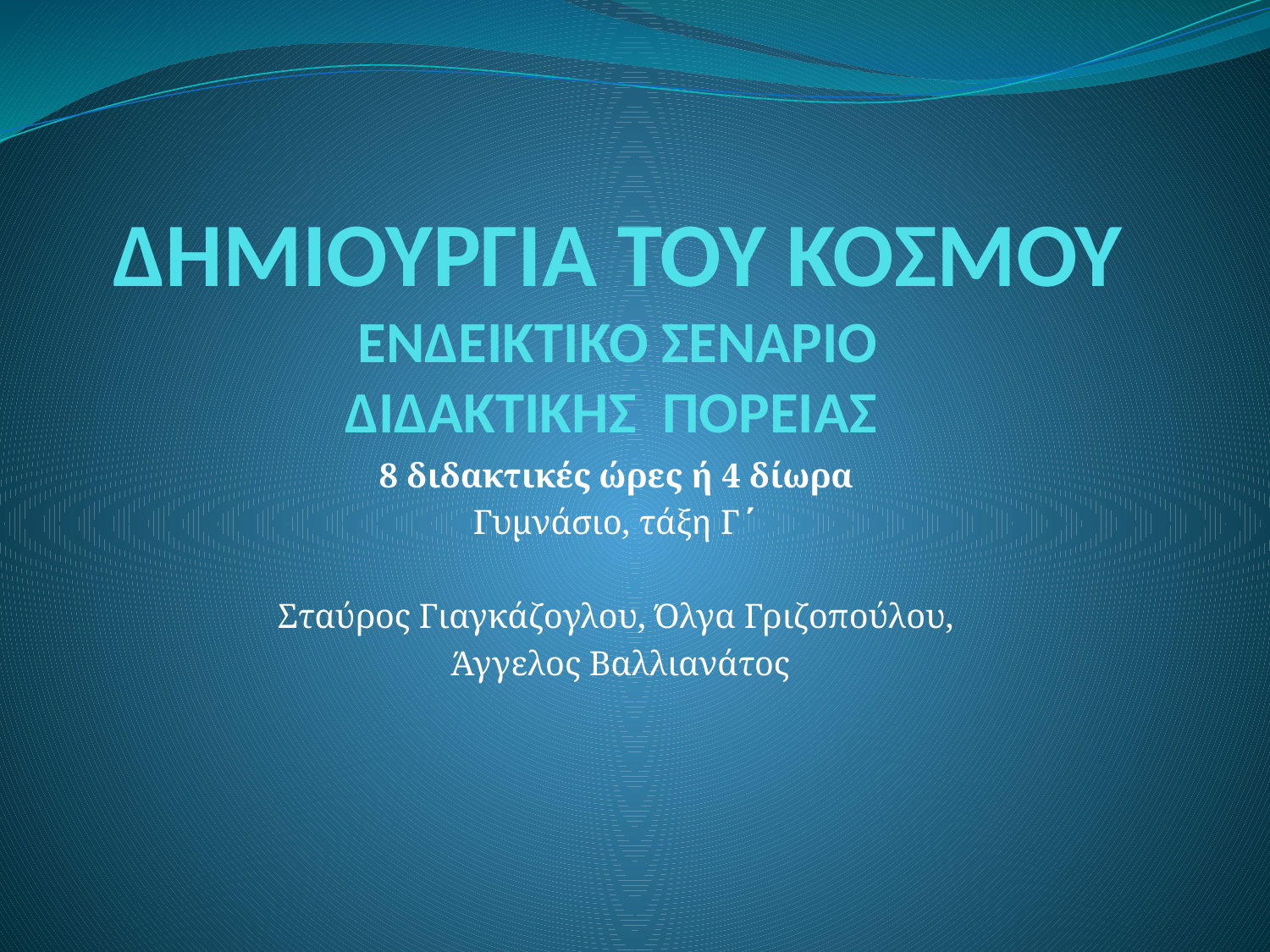

# ΔΗΜΙΟΥΡΓΙΑ ΤΟΥ ΚΟΣΜΟΥ ΕΝΔΕΙΚΤΙΚΟ ΣΕΝΑΡΙΟ ΔΙΔΑΚΤΙΚΗΣ  ΠΟΡΕΙΑΣ
8 διδακτικές ώρες ή 4 δίωρα
Γυμνάσιο, τάξη Γ΄

Σταύρος Γιαγκάζογλου, Όλγα Γριζοπούλου,
 Άγγελος Βαλλιανάτος